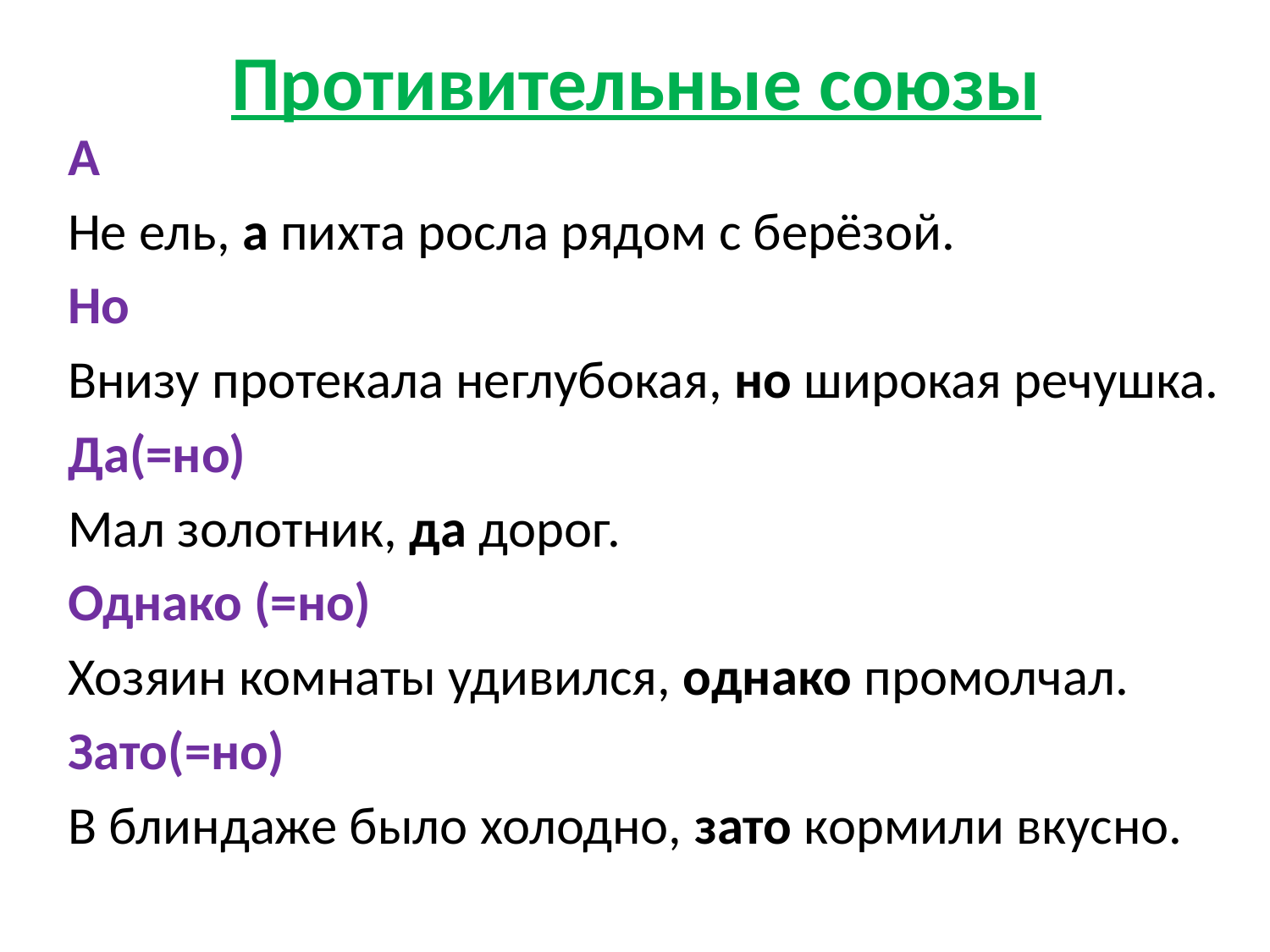

# Противительные союзы
А
Не ель, а пихта росла рядом с берёзой.
Но
Внизу протекала неглубокая, но широкая речушка.
Да(=но)
Мал золотник, да дорог.
Однако (=но)
Хозяин комнаты удивился, однако промолчал.
Зато(=но)
В блиндаже было холодно, зато кормили вкусно.